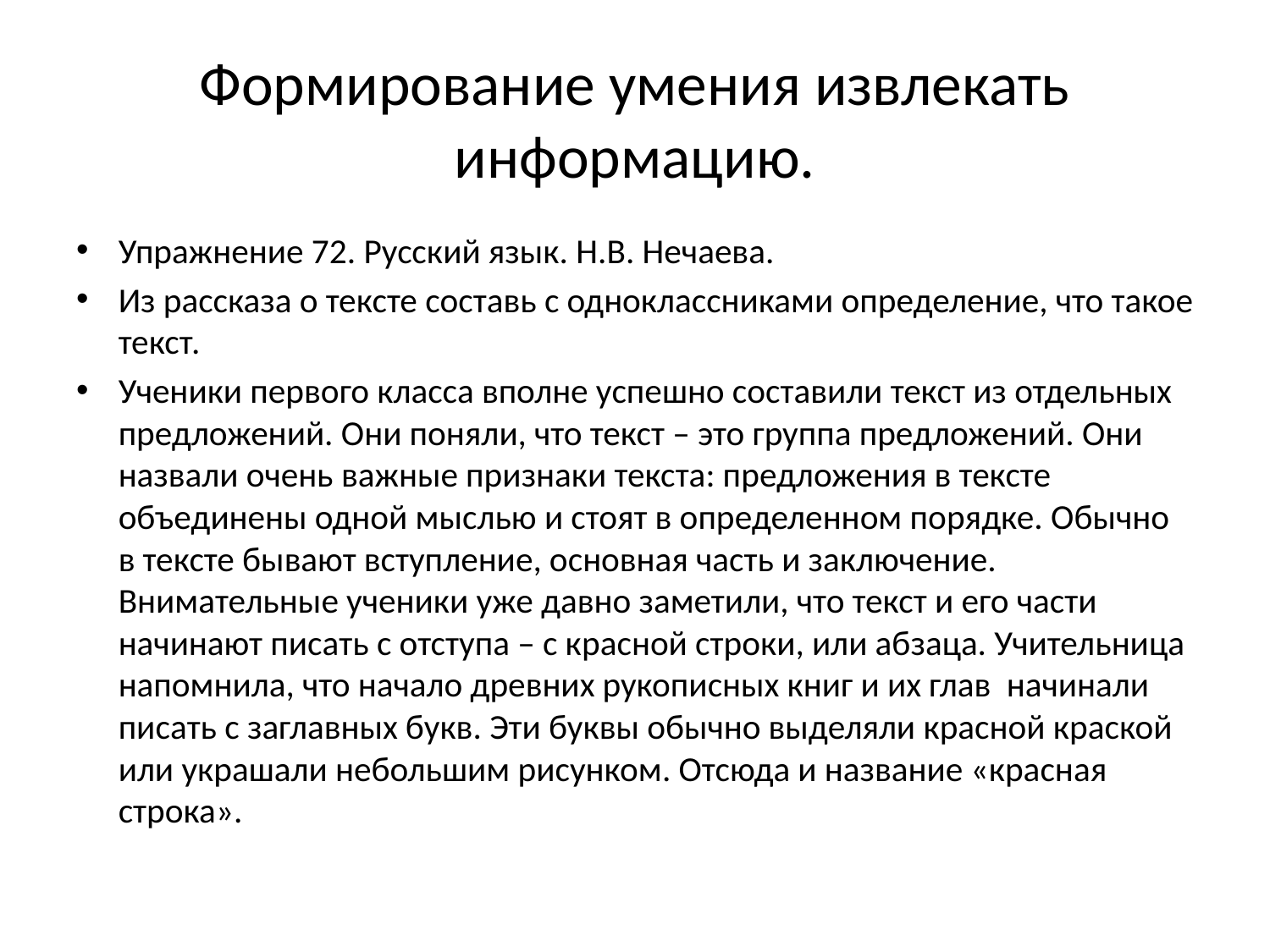

# Формирование умения извлекать информацию.
Упражнение 72. Русский язык. Н.В. Нечаева.
Из рассказа о тексте составь с одноклассниками определение, что такое текст.
Ученики первого класса вполне успешно составили текст из отдельных предложений. Они поняли, что текст – это группа предложений. Они назвали очень важные признаки текста: предложения в тексте объединены одной мыслью и стоят в определенном порядке. Обычно в тексте бывают вступление, основная часть и заключение. Внимательные ученики уже давно заметили, что текст и его части начинают писать с отступа – с красной строки, или абзаца. Учительница напомнила, что начало древних рукописных книг и их глав  начинали писать с заглавных букв. Эти буквы обычно выделяли красной краской или украшали небольшим рисунком. Отсюда и название «красная строка».